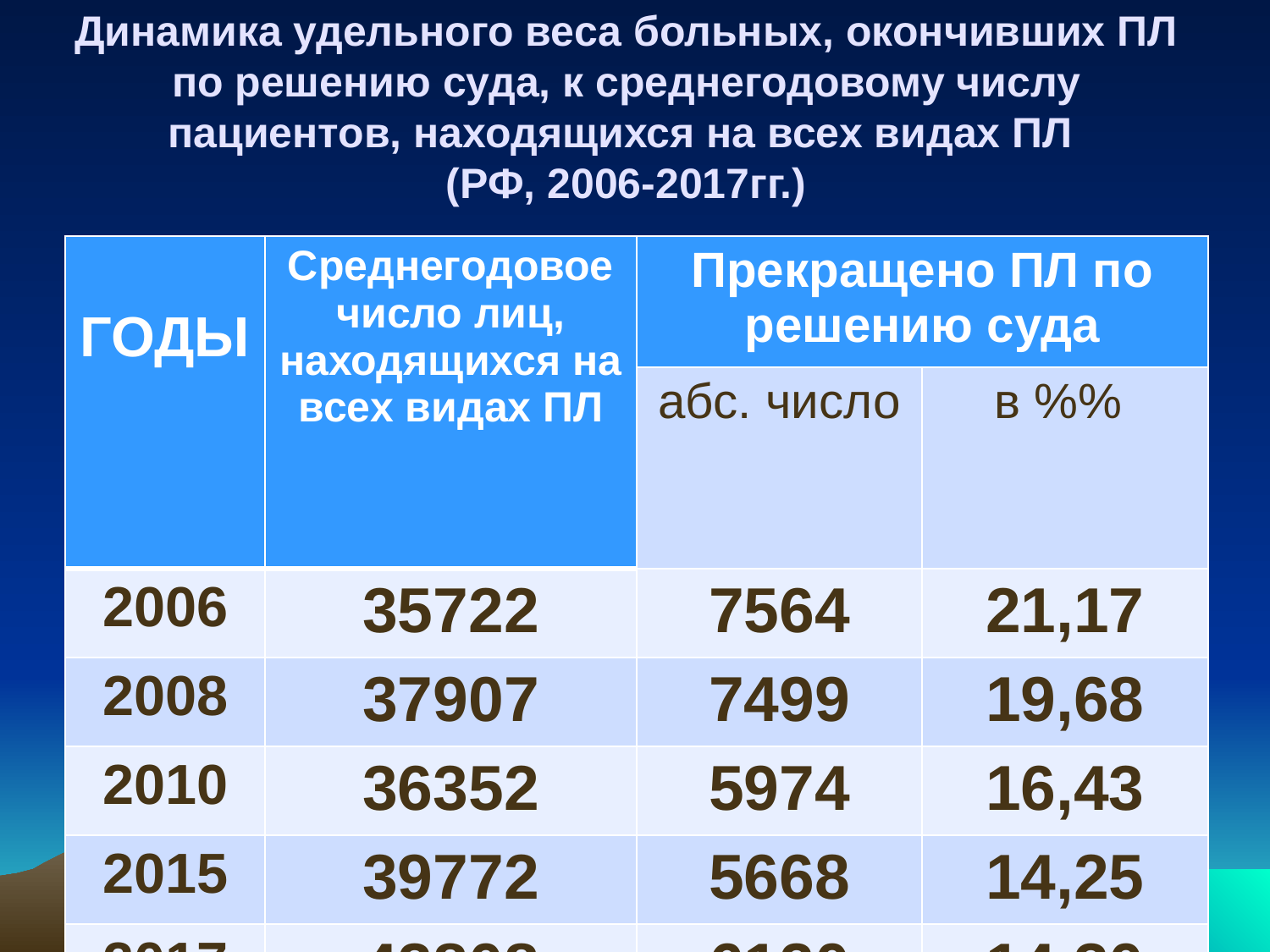

# Динамика удельного веса больных, окончивших ПЛ по решению суда, к среднегодовому числу пациентов, находящихся на всех видах ПЛ (РФ, 2006-2017гг.)
| ГОДЫ | Среднегодовое число лиц, находящихся на всех видах ПЛ | Прекращено ПЛ по решению суда |  |
| --- | --- | --- | --- |
|  |  | абс. число | в %% |
| 2006 | 35722 | 7564 | 21,17 |
| 2008 | 37907 | 7499 | 19,68 |
| 2010 | 36352 | 5974 | 16,43 |
| 2015 | 39772 | 5668 | 14,25 |
| 2017 | 42808 | 6120 | 14,30 |